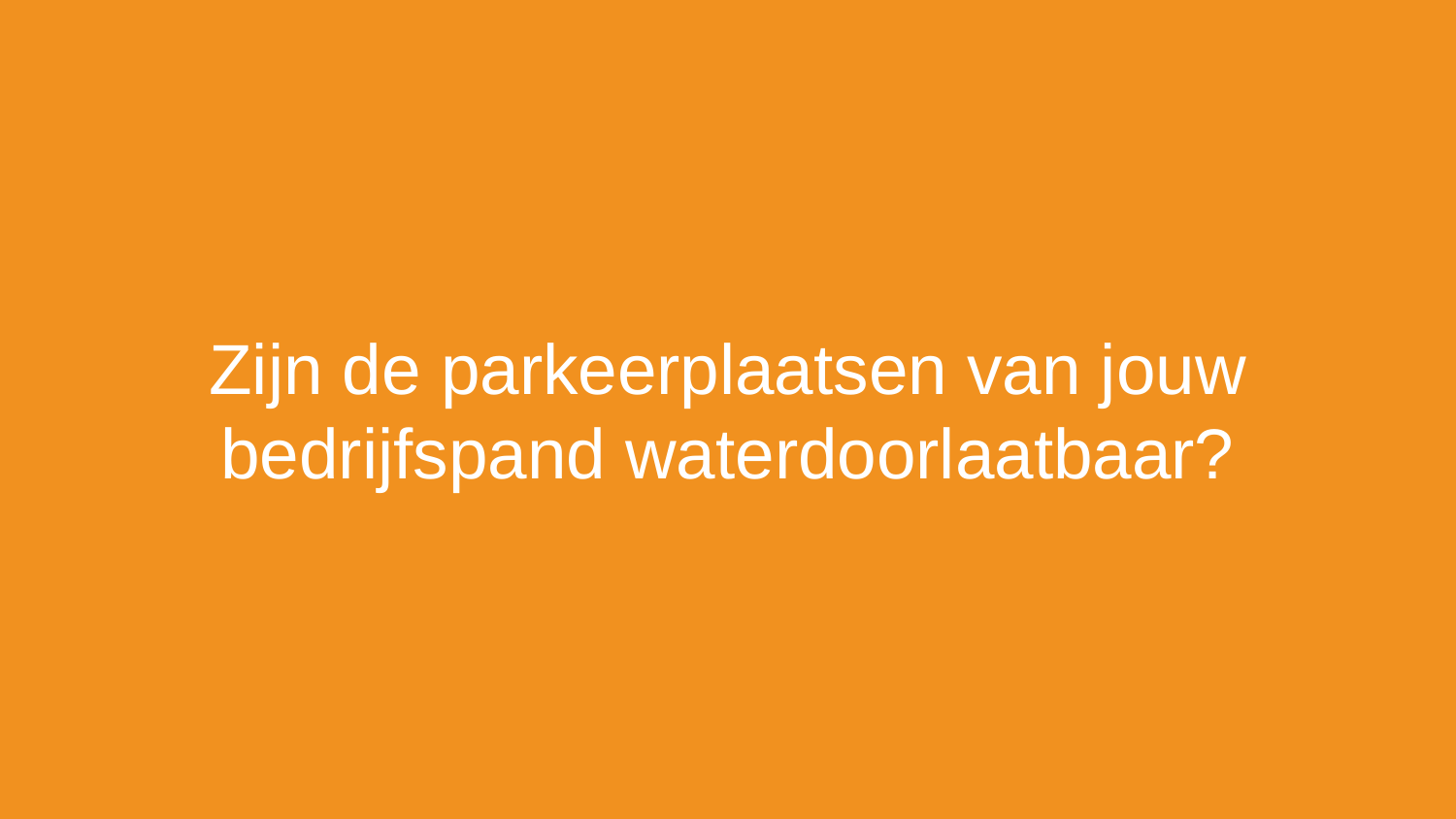

Zijn de parkeerplaatsen van jouw bedrijfspand waterdoorlaatbaar?